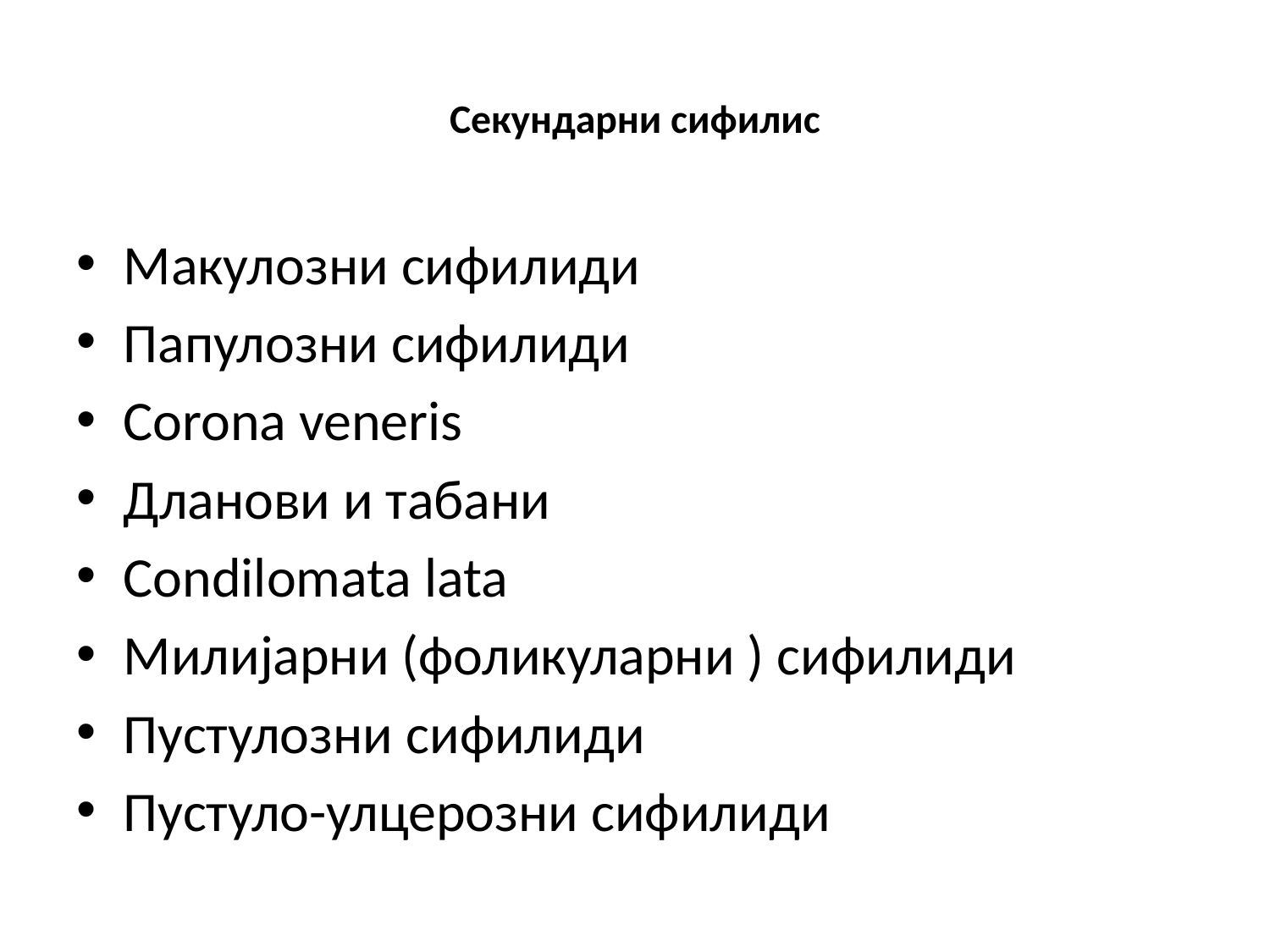

# Секундарни сифилис
Макулозни сифилиди
Папулозни сифилиди
Corona veneris
Дланови и табани
Condilomata lata
Милијарни (фоликуларни ) сифилиди
Пустулозни сифилиди
Пустуло-улцерозни сифилиди